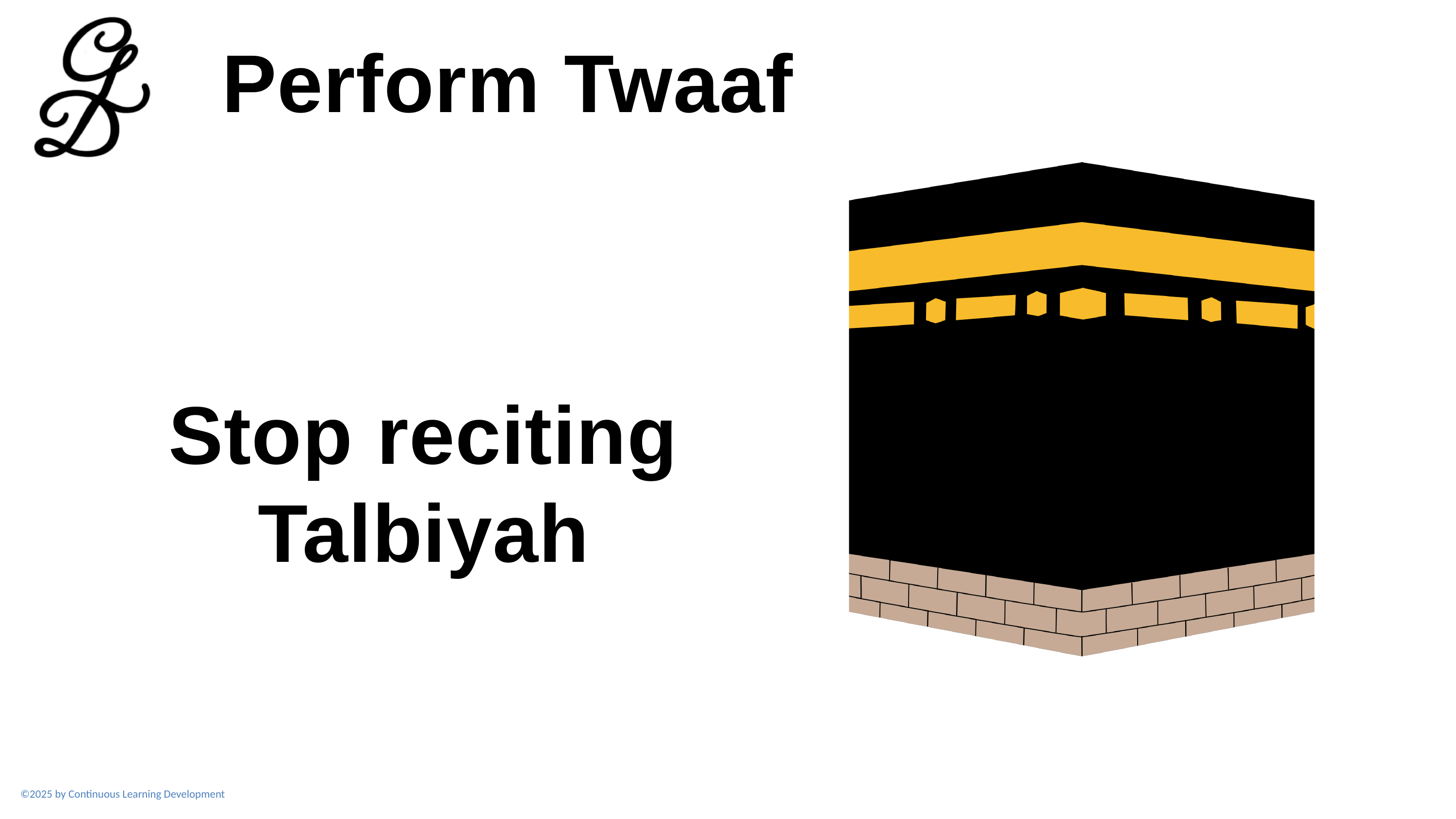

Perform Twaaf

Stop reciting Talbiyah
©2025 by Continuous Learning Development